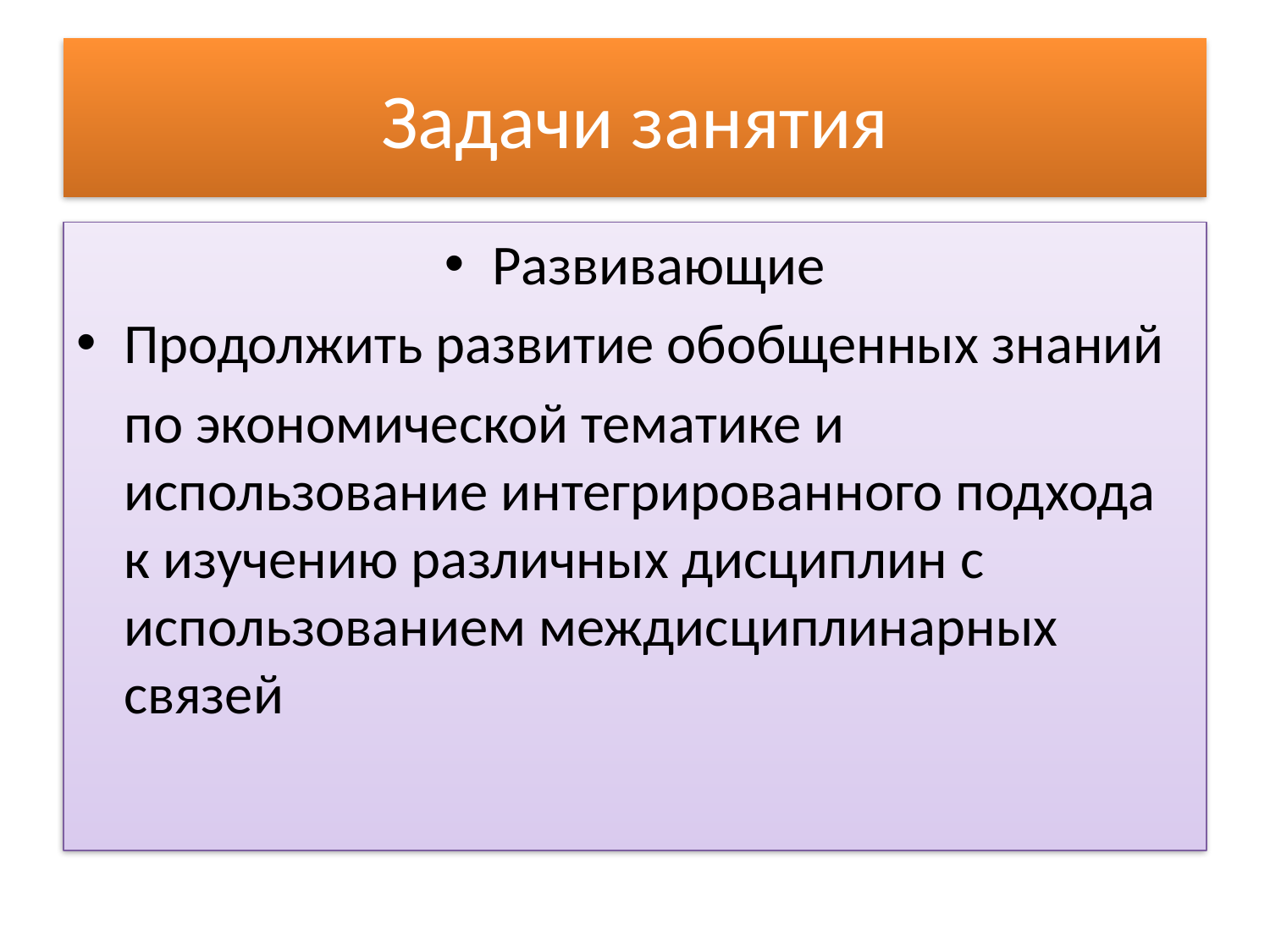

# Задачи занятия
Развивающие
Продолжить развитие обобщенных знаний
	по экономической тематике и использование интегрированного подхода к изучению различных дисциплин с использованием междисциплинарных связей